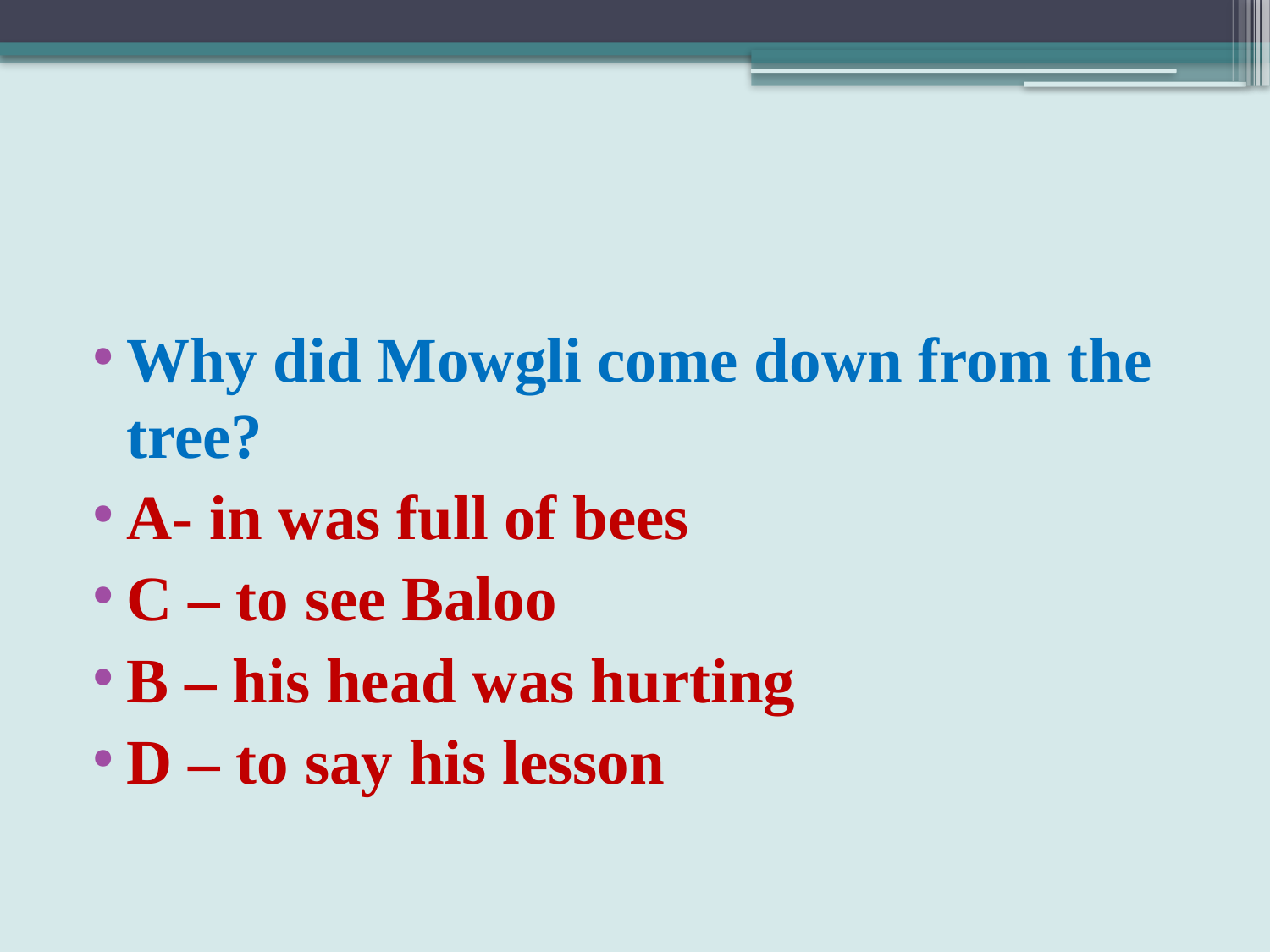

#
Why did Mowgli come down from the tree?
A- in was full of bees
C – to see Baloo
B – his head was hurting
D – to say his lesson